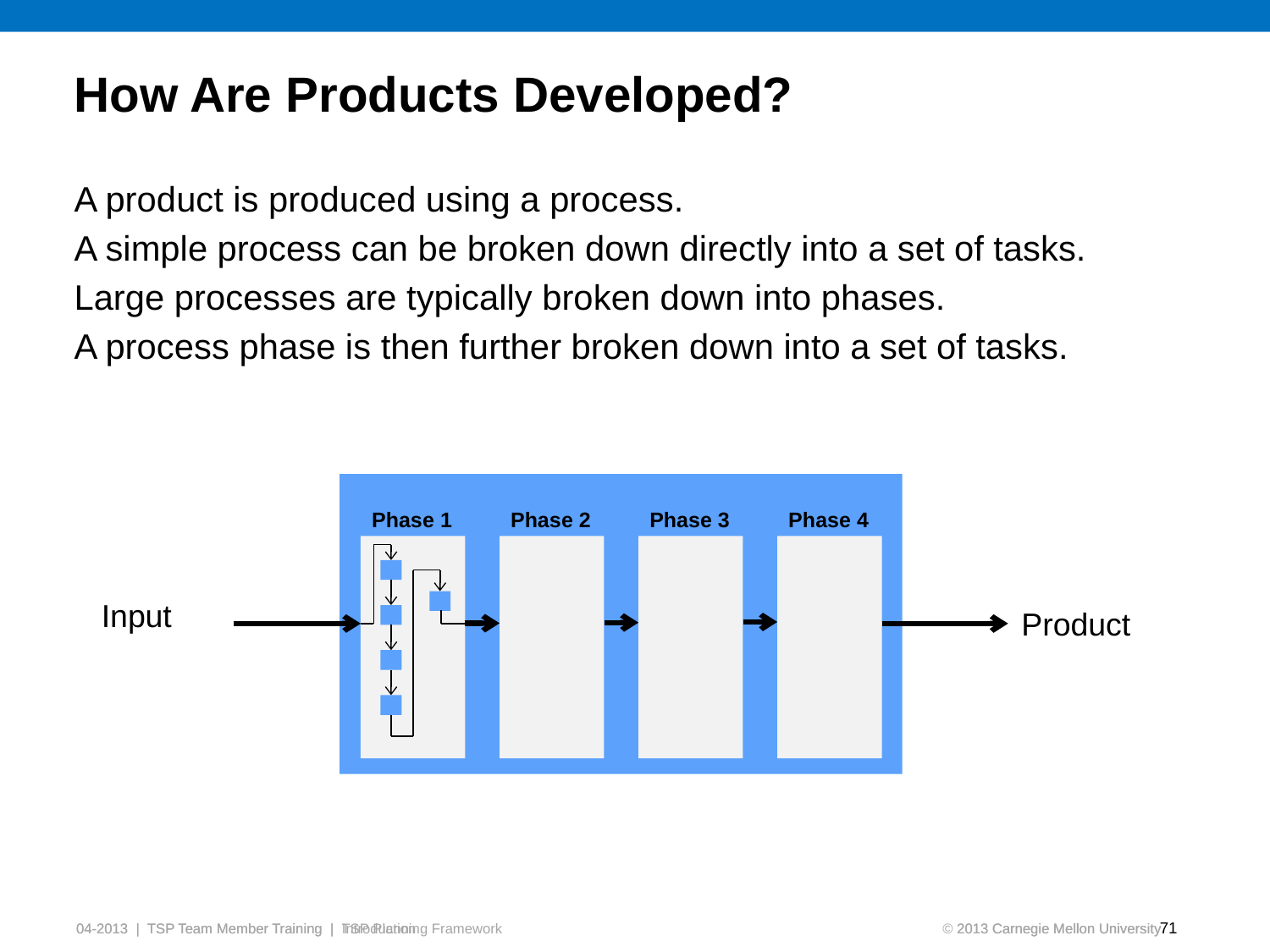

# How Are Products Developed?
A product is produced using a process.
A simple process can be broken down directly into a set of tasks.
Large processes are typically broken down into phases.
A process phase is then further broken down into a set of tasks.

Phase 1
Phase 2
Phase 3
Phase 4

Input

Product